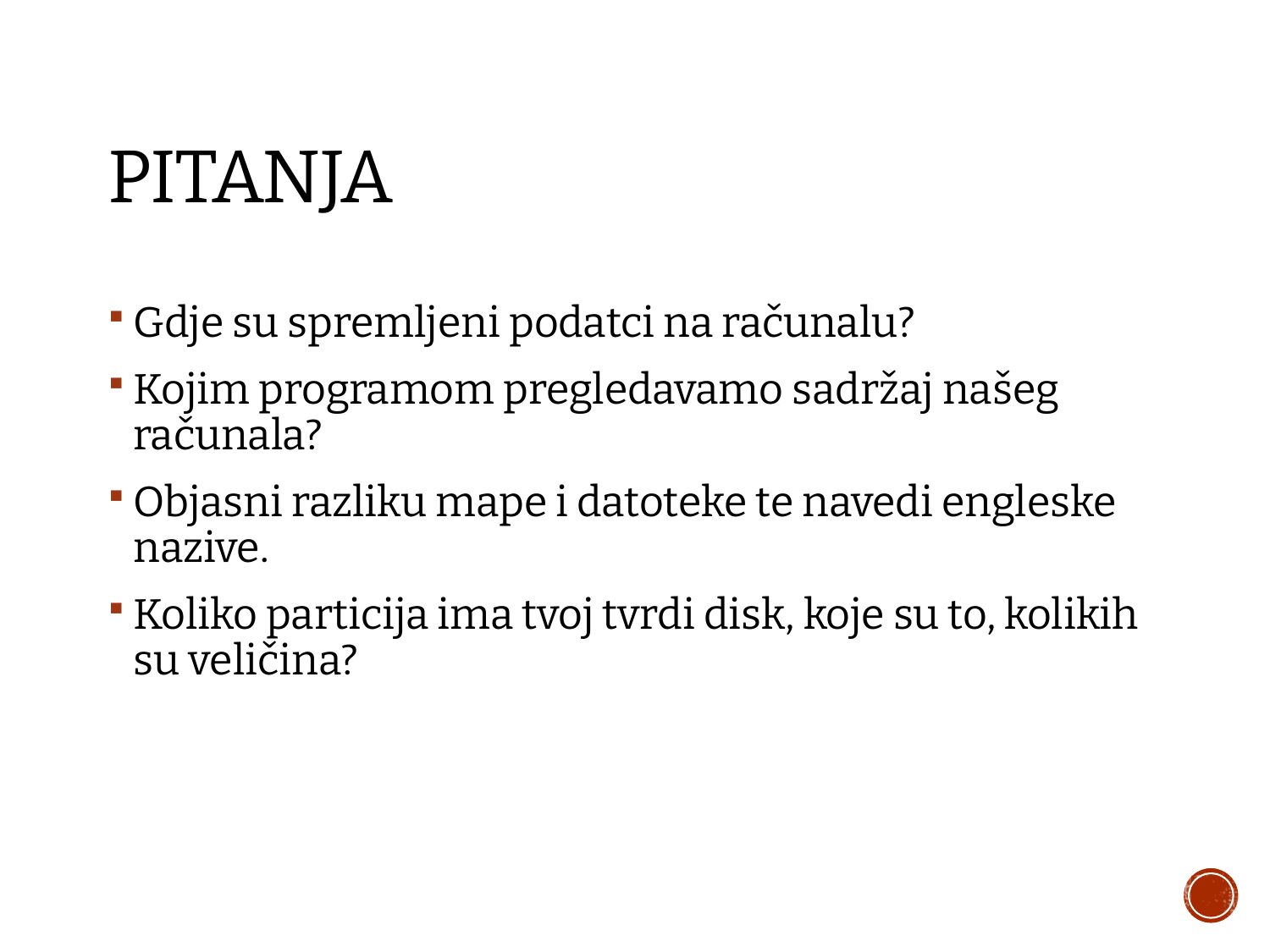

# Pitanja
Gdje su spremljeni podatci na računalu?
Kojim programom pregledavamo sadržaj našeg računala?
Objasni razliku mape i datoteke te navedi engleske nazive.
Koliko particija ima tvoj tvrdi disk, koje su to, kolikih su veličina?